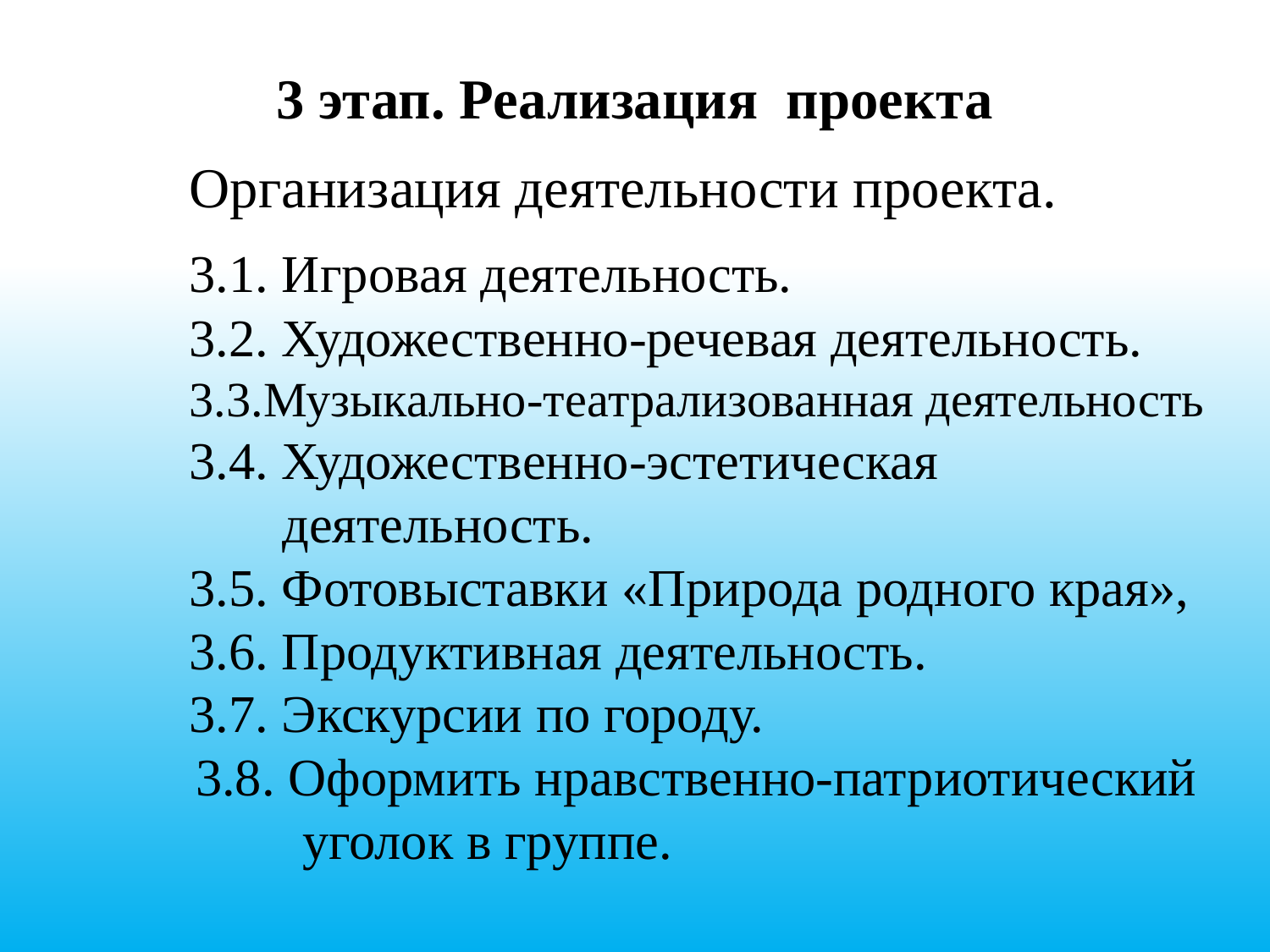

3 этап. Реализация  проекта

	Организация деятельности проекта.

	3.1. Игровая деятельность.
	3.2. Художественно-речевая деятельность.
	3.3.Музыкально-театрализованная деятельность
	3.4. Художественно-эстетическая 	 		       деятельность.
	3.5. Фотовыставки «Природа родного края»,
	3.6. Продуктивная деятельность.
	3.7. Экскурсии по городу.
          3.8. Оформить нравственно-патриотический
                  уголок в группе.